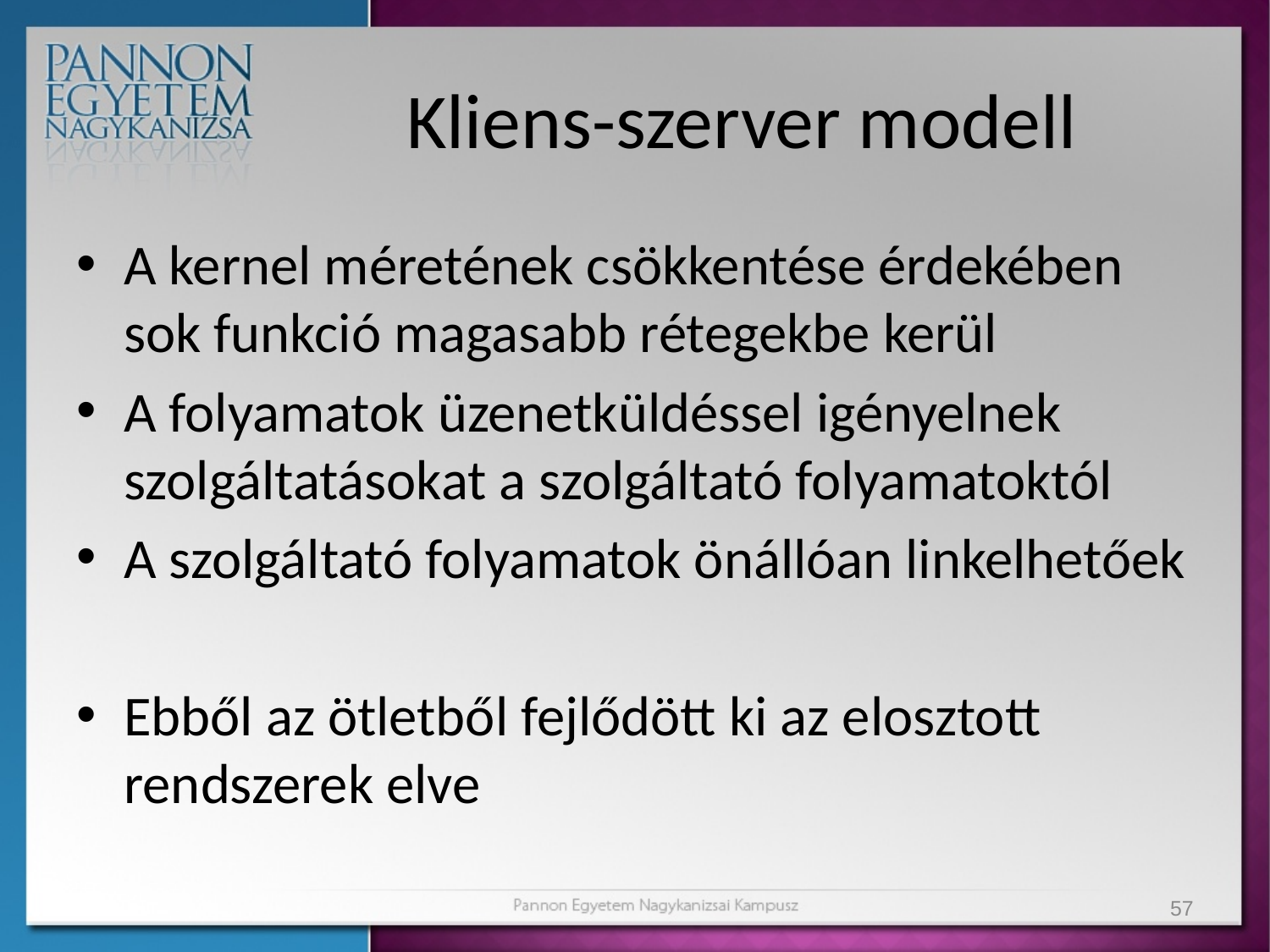

# Kliens-szerver modell
A kernel méretének csökkentése érdekében sok funkció magasabb rétegekbe kerül
A folyamatok üzenetküldéssel igényelnek szolgáltatásokat a szolgáltató folyamatoktól
A szolgáltató folyamatok önállóan linkelhetőek

Ebből az ötletből fejlődött ki az elosztott rendszerek elve
57